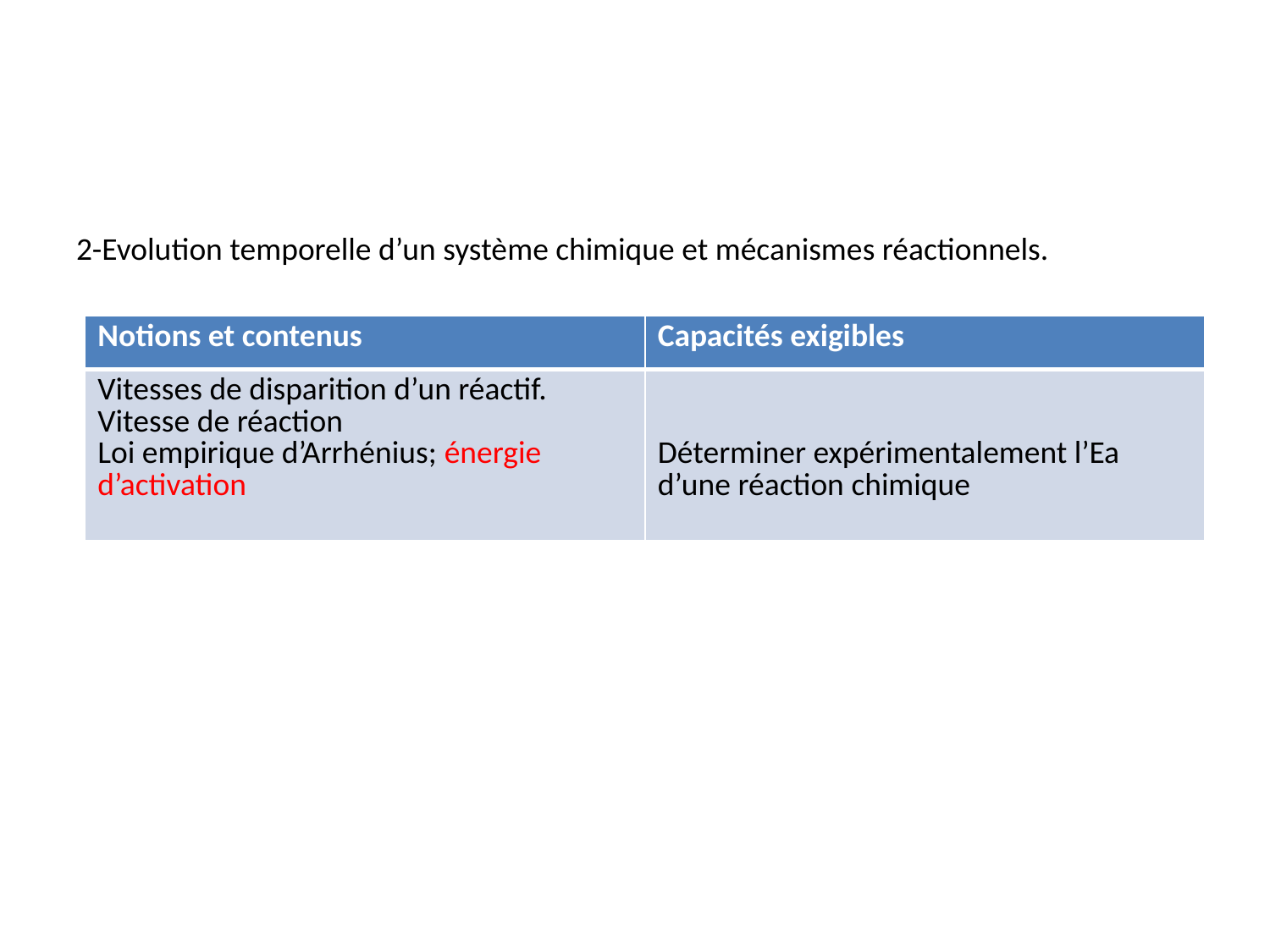

#
2-Evolution temporelle d’un système chimique et mécanismes réactionnels.

| Notions et contenus | Capacités exigibles |
| --- | --- |
| Vitesses de disparition d’un réactif. Vitesse de réaction Loi empirique d’Arrhénius; énergie d’activation | Déterminer expérimentalement l’Ea d’une réaction chimique |